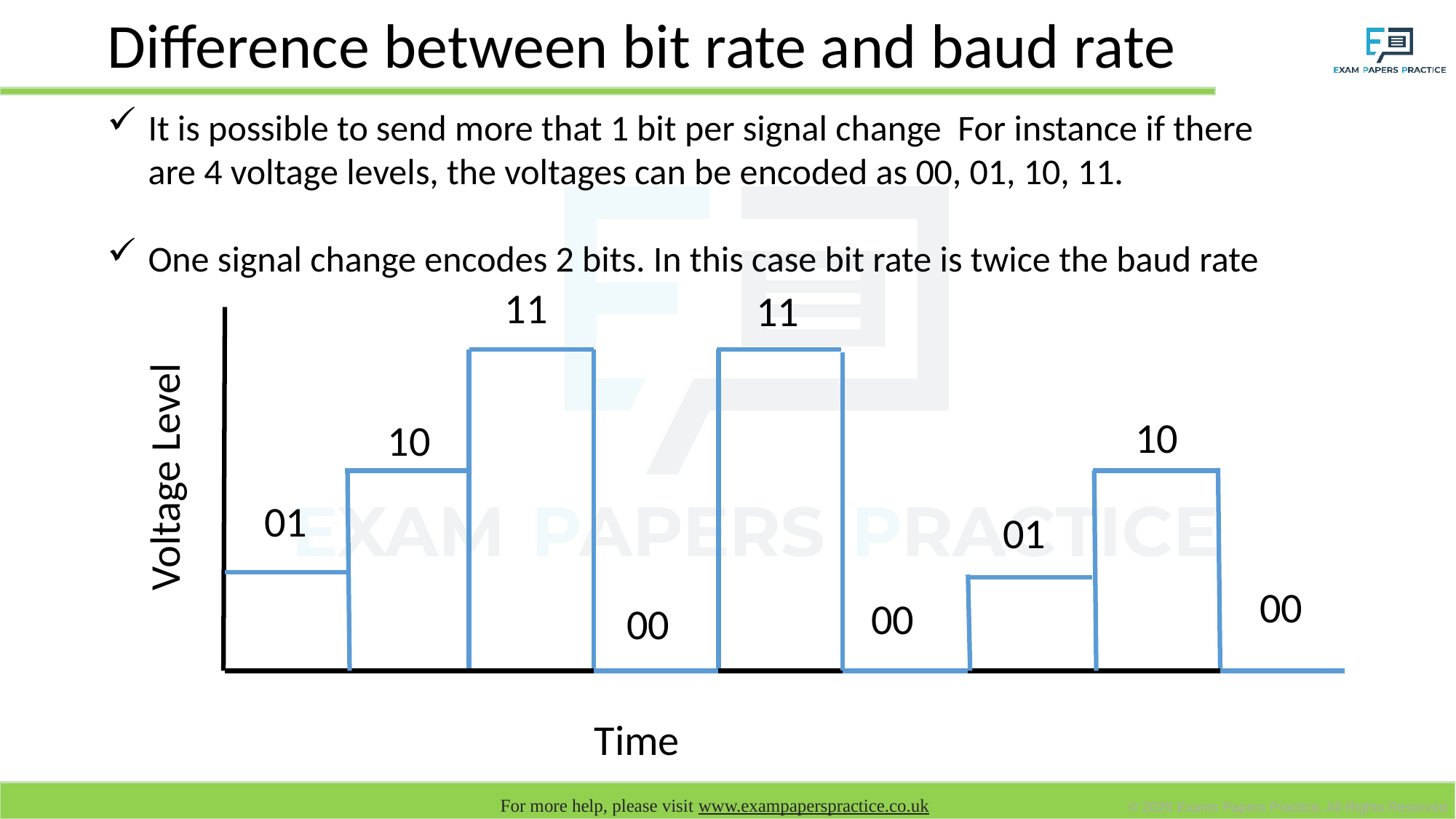

# Difference between bit rate and baud rate
It is possible to send more that 1 bit per signal change  For instance if there are 4 voltage levels, the voltages can be encoded as 00, 01, 10, 11.

One signal change encodes 2 bits. In this case bit rate is twice the baud rate
11
11
10
10
Voltage Level
01
01
00
00
00
Time